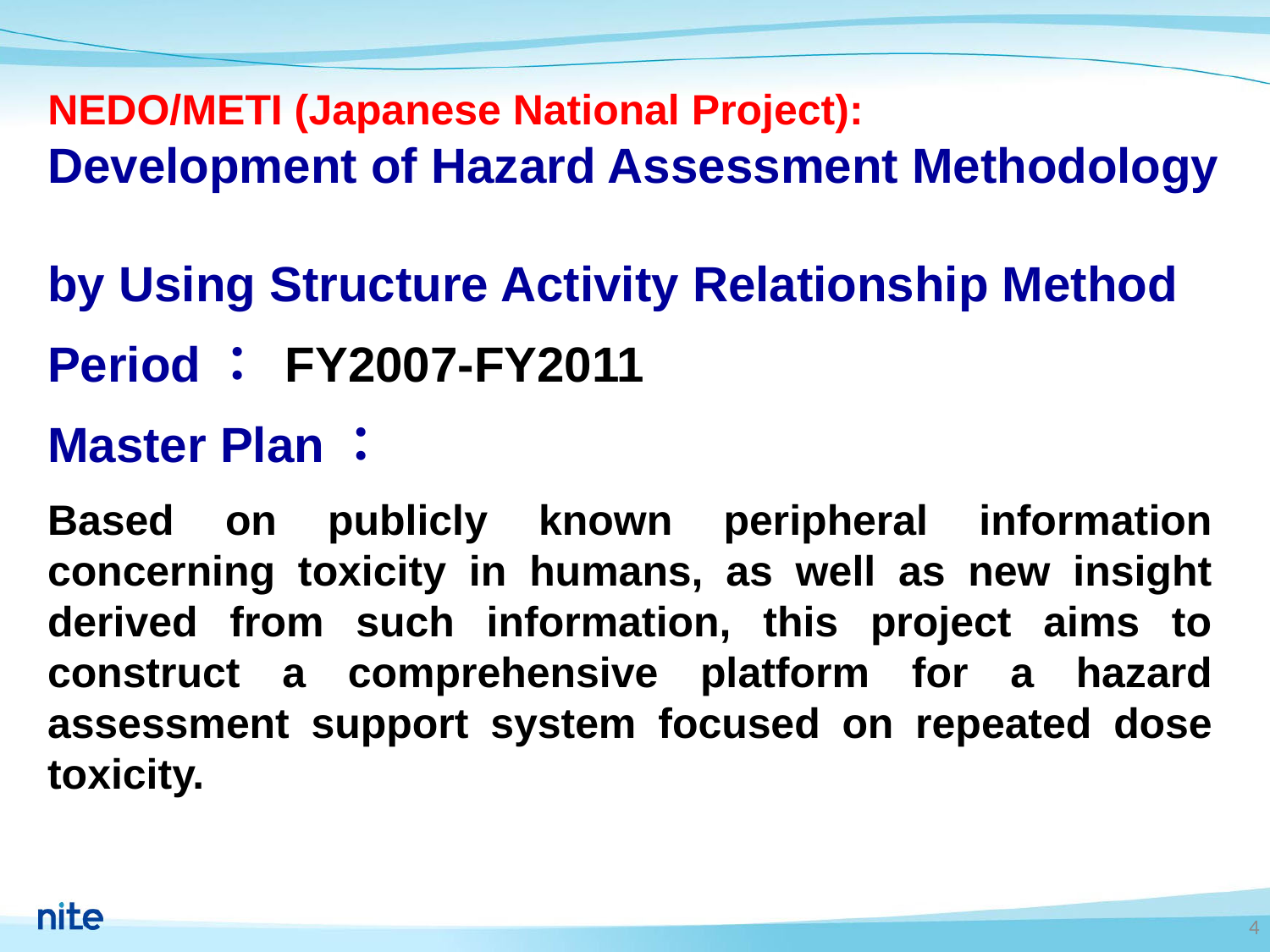

# NEDO/METI (Japanese National Project): Development of Hazard Assessment Methodology by Using Structure Activity Relationship Method
Period： FY2007-FY2011
Master Plan：
Based on publicly known peripheral information concerning toxicity in humans, as well as new insight derived from such information, this project aims to construct a comprehensive platform for a hazard assessment support system focused on repeated dose toxicity.
4